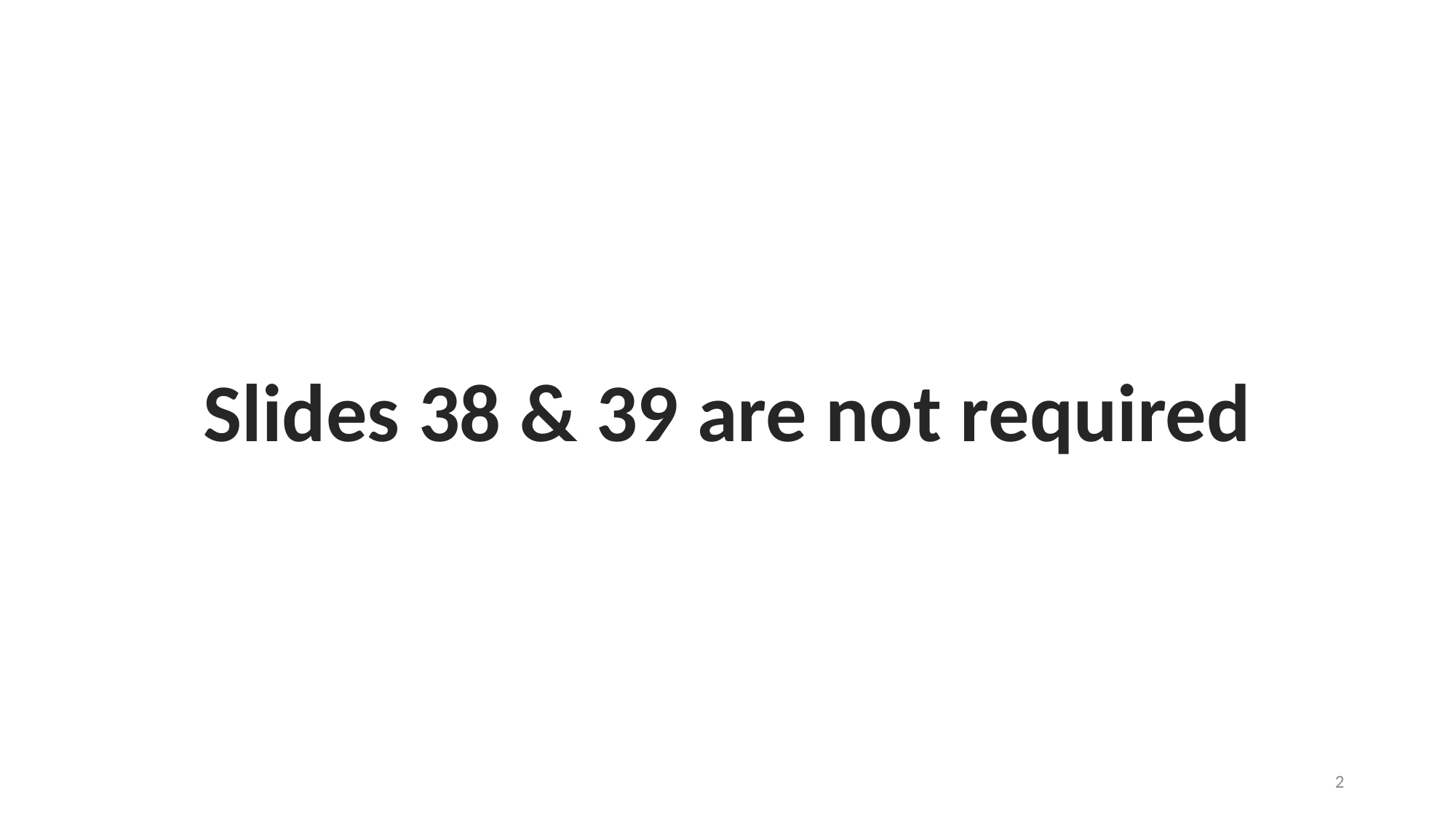

Slides 38 & 39 are not required
2